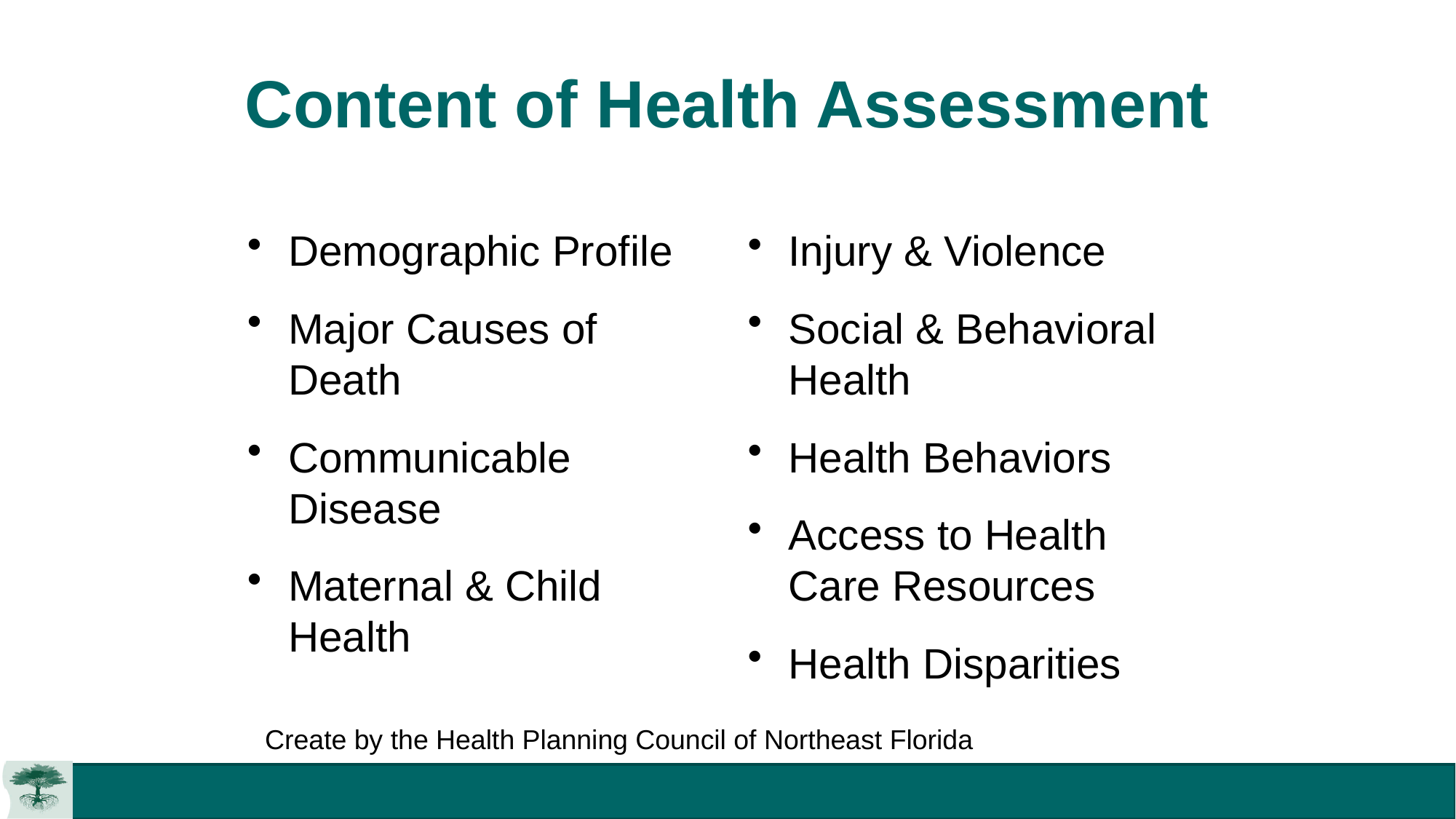

# Content of Health Assessment
Demographic Profile
Major Causes of Death
Communicable Disease
Maternal & Child Health

Injury & Violence
Social & Behavioral Health
Health Behaviors
Access to Health Care Resources
Health Disparities

Create by the Health Planning Council of Northeast Florida